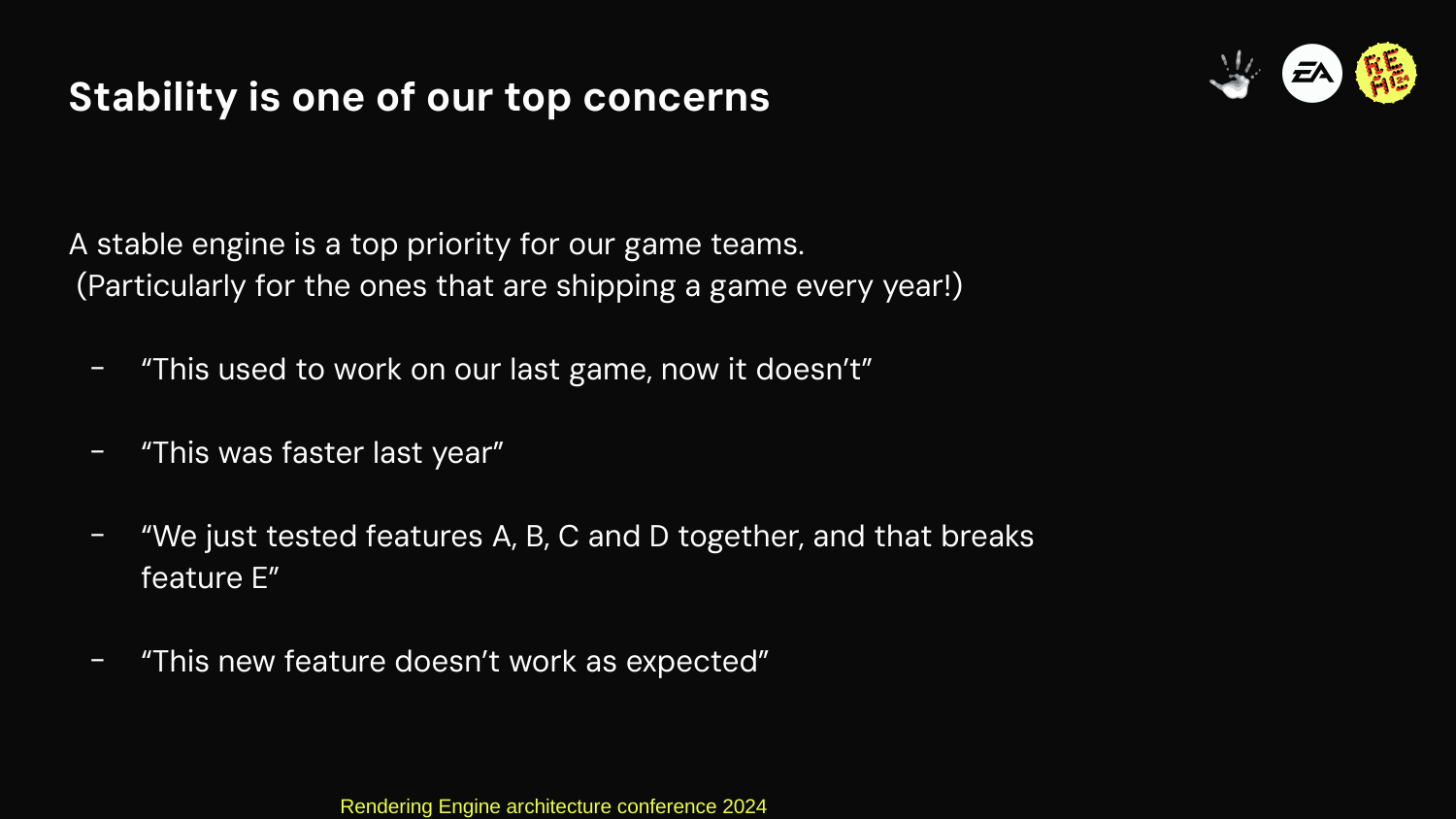

# Stability is one of our top concerns
A stable engine is a top priority for our game teams.
 (Particularly for the ones that are shipping a game every year!)

“This used to work on our last game, now it doesn’t”

“This was faster last year”

“We just tested features A, B, C and D together, and that breaks feature E”

“This new feature doesn’t work as expected”